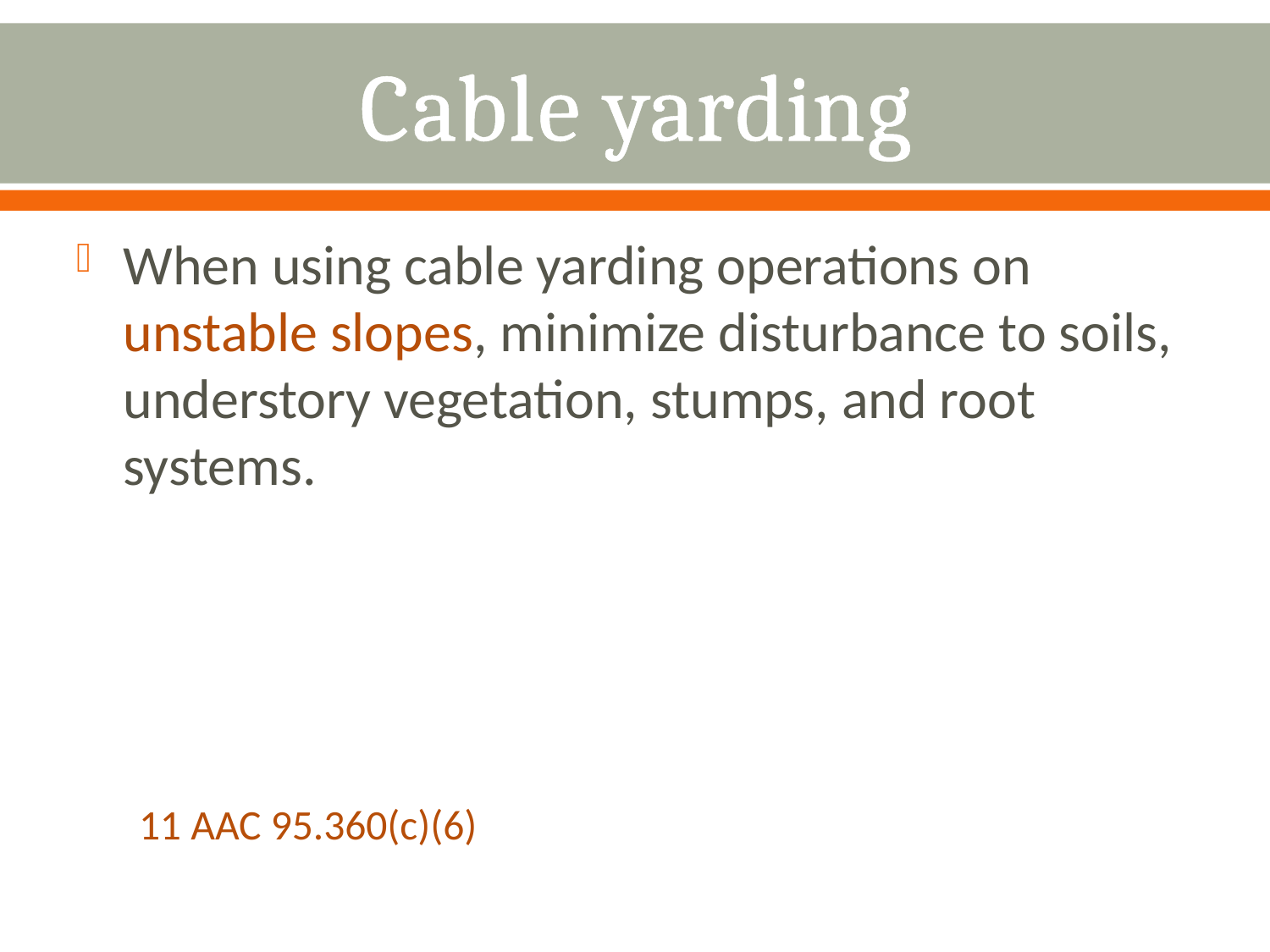

# Cable yarding
When using cable yarding operations on unstable slopes, minimize disturbance to soils, understory vegetation, stumps, and root systems.

						11 AAC 95.360(c)(6)